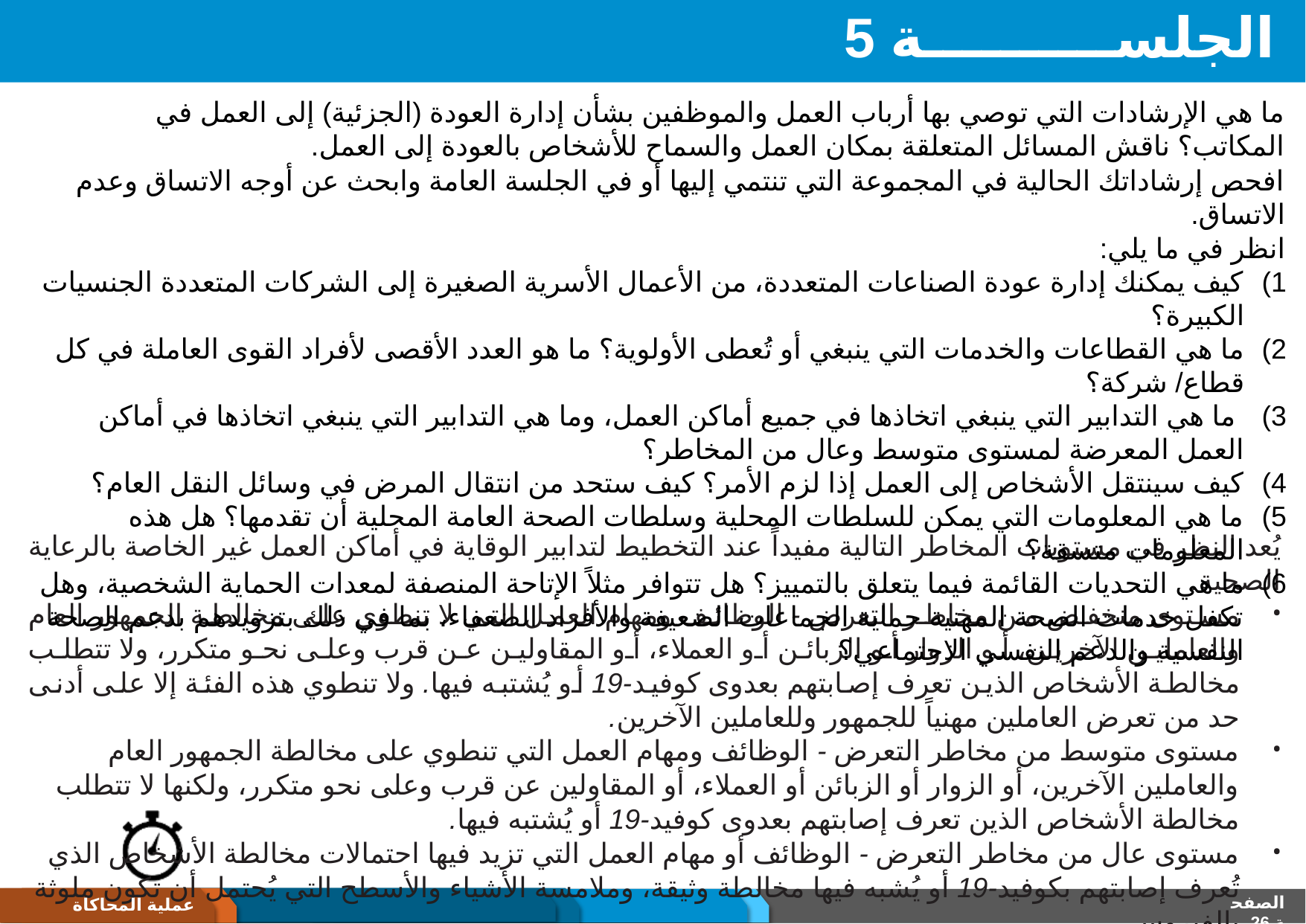

# الجلســــــــــة 5
ما هي الإرشادات التي توصي بها أرباب العمل والموظفين بشأن إدارة العودة (الجزئية) إلى العمل في المكاتب؟ ناقش المسائل المتعلقة بمكان العمل والسماح للأشخاص بالعودة إلى العمل.
افحص إرشاداتك الحالية في المجموعة التي تنتمي إليها أو في الجلسة العامة وابحث عن أوجه الاتساق وعدم الاتساق.
انظر في ما يلي:
كيف يمكنك إدارة عودة الصناعات المتعددة، من الأعمال الأسرية الصغيرة إلى الشركات المتعددة الجنسيات الكبيرة؟
ما هي القطاعات والخدمات التي ينبغي أو تُعطى الأولوية؟ ما هو العدد الأقصى لأفراد القوى العاملة في كل قطاع/ شركة؟
 ما هي التدابير التي ينبغي اتخاذها في جميع أماكن العمل، وما هي التدابير التي ينبغي اتخاذها في أماكن العمل المعرضة لمستوى متوسط وعال من المخاطر؟
كيف سينتقل الأشخاص إلى العمل إذا لزم الأمر؟ كيف ستحد من انتقال المرض في وسائل النقل العام؟
ما هي المعلومات التي يمكن للسلطات المحلية وسلطات الصحة العامة المحلية أن تقدمها؟ هل هذه المعلومات متسقة؟
ما هي التحديات القائمة فيما يتعلق بالتمييز؟ هل تتوافر مثلاً الإتاحة المنصفة لمعدات الحماية الشخصية، وهل تكفل خدمات الصحة المهنية حماية الجماعات الضعيفة والأفراد الضعفاء، بما في ذلك بتزويدهم بدعم الصحة النفسية والدعم النفسي الاجتماعي؟
يُعد النظر في مستويات المخاطر التالية مفيداً عند التخطيط لتدابير الوقاية في أماكن العمل غير الخاصة بالرعاية الصحية.
مستوى منخفض من مخاطر التعرض - الوظائف ومهام العمل التي لا تنطوي على مخالطة الجمهور العام والعاملين الآخرين، أو الزوار أو الزبائن أو العملاء، أو المقاولين عن قرب وعلى نحو متكرر، ولا تتطلب مخالطة الأشخاص الذين تعرف إصابتهم بعدوى كوفيد-19 أو يُشتبه فيها. ولا تنطوي هذه الفئة إلا على أدنى حد من تعرض العاملين مهنياً للجمهور وللعاملين الآخرين.
مستوى متوسط من مخاطر التعرض - الوظائف ومهام العمل التي تنطوي على مخالطة الجمهور العام والعاملين الآخرين، أو الزوار أو الزبائن أو العملاء، أو المقاولين عن قرب وعلى نحو متكرر، ولكنها لا تتطلب مخالطة الأشخاص الذين تعرف إصابتهم بعدوى كوفيد-19 أو يُشتبه فيها.
مستوى عال من مخاطر التعرض - الوظائف أو مهام العمل التي تزيد فيها احتمالات مخالطة الأشخاص الذي تُعرف إصابتهم بكوفيد-19 أو يُشبه فيها مخالطة وثيقة، وملامسة الأشياء والأسطح التي يُحتمل أن تكون ملوثة بالفيروس.
30 دقيقة

الصفحة 26
عملية المحاكاة